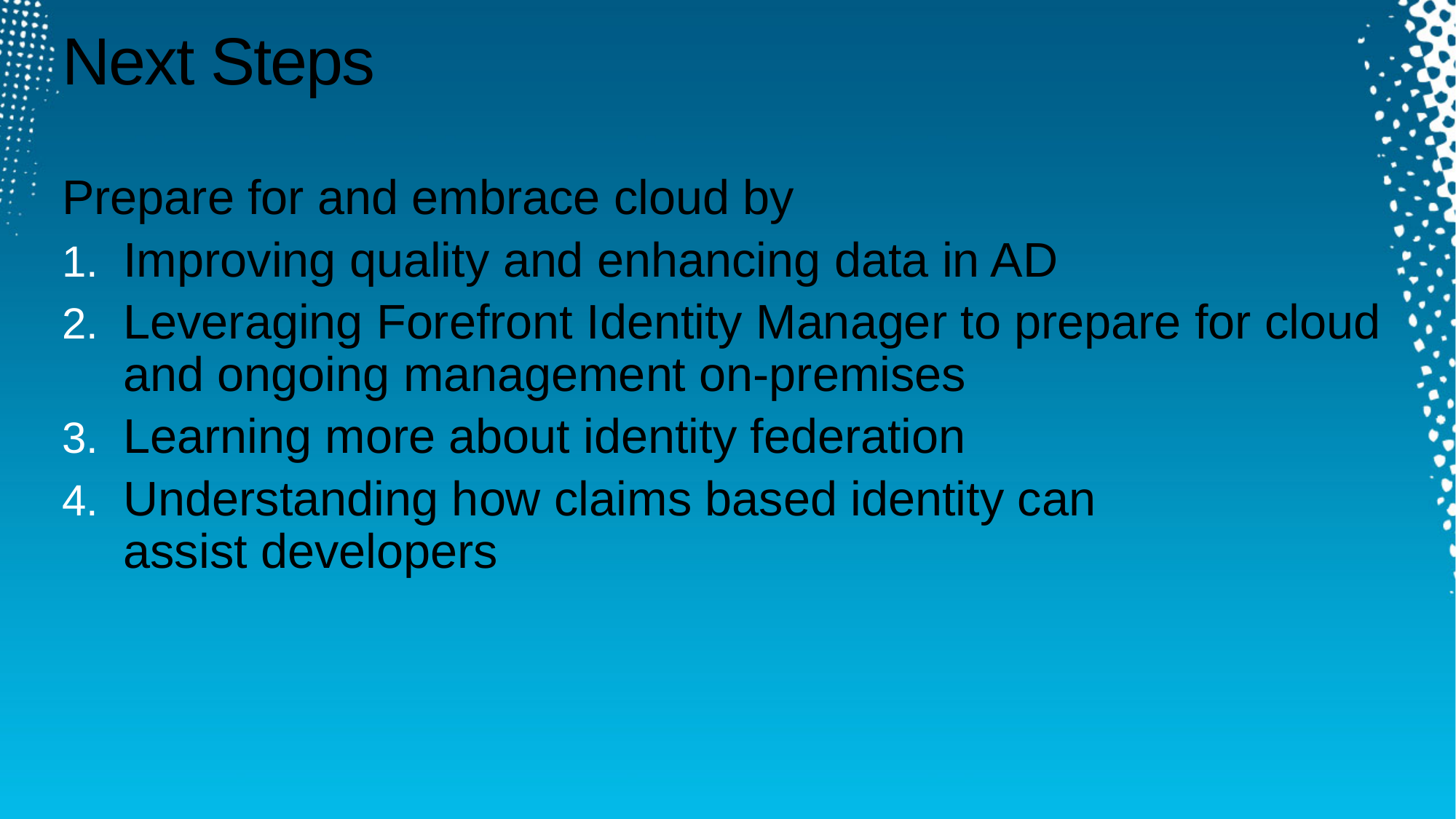

# Next Steps
Prepare for and embrace cloud by
Improving quality and enhancing data in AD
Leveraging Forefront Identity Manager to prepare for cloud and ongoing management on-premises
Learning more about identity federation
Understanding how claims based identity can assist developers